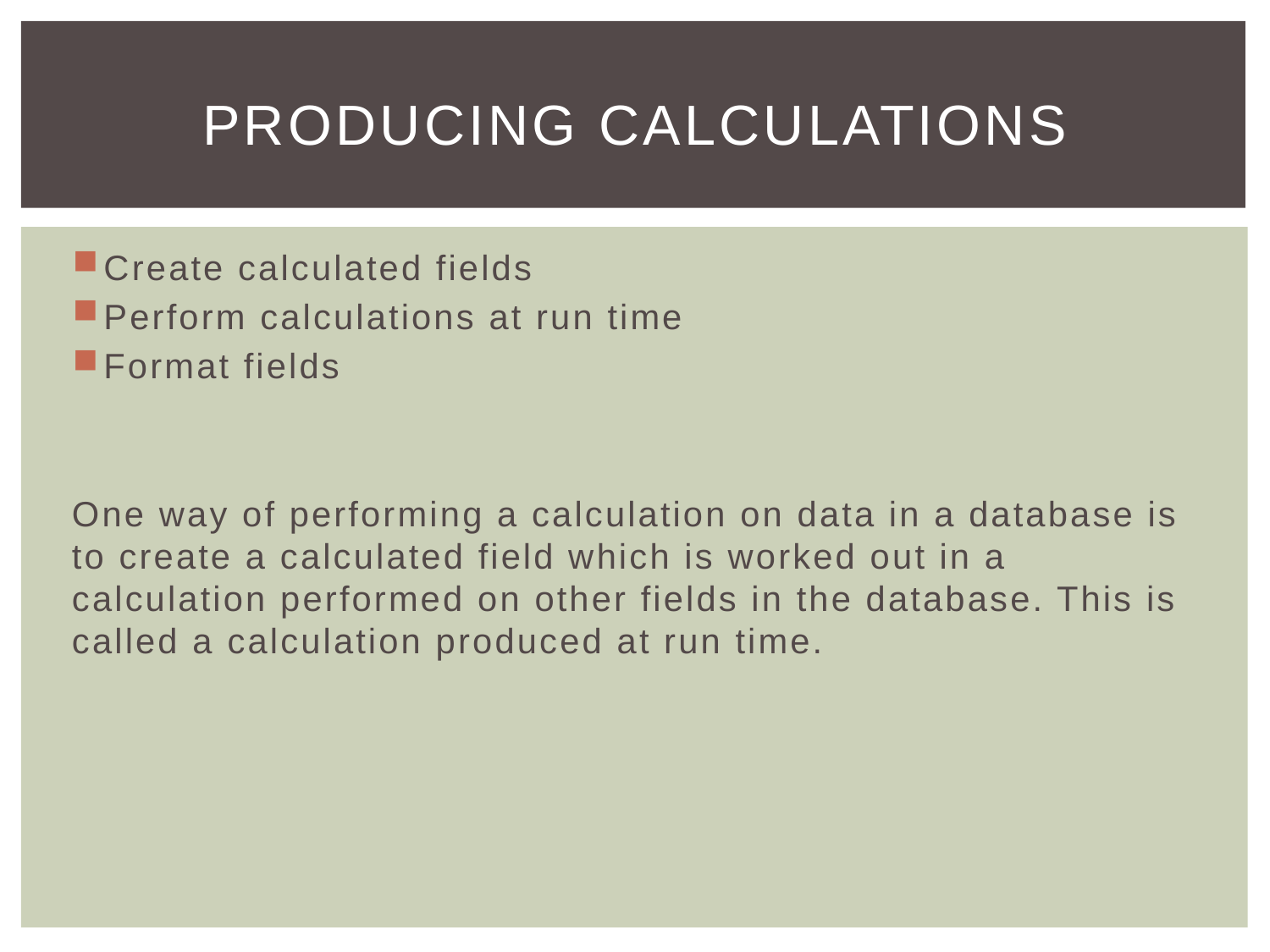

# Producing Calculations
Create calculated fields
Perform calculations at run time
Format fields

One way of performing a calculation on data in a database is to create a calculated field which is worked out in a calculation performed on other fields in the database. This is called a calculation produced at run time.